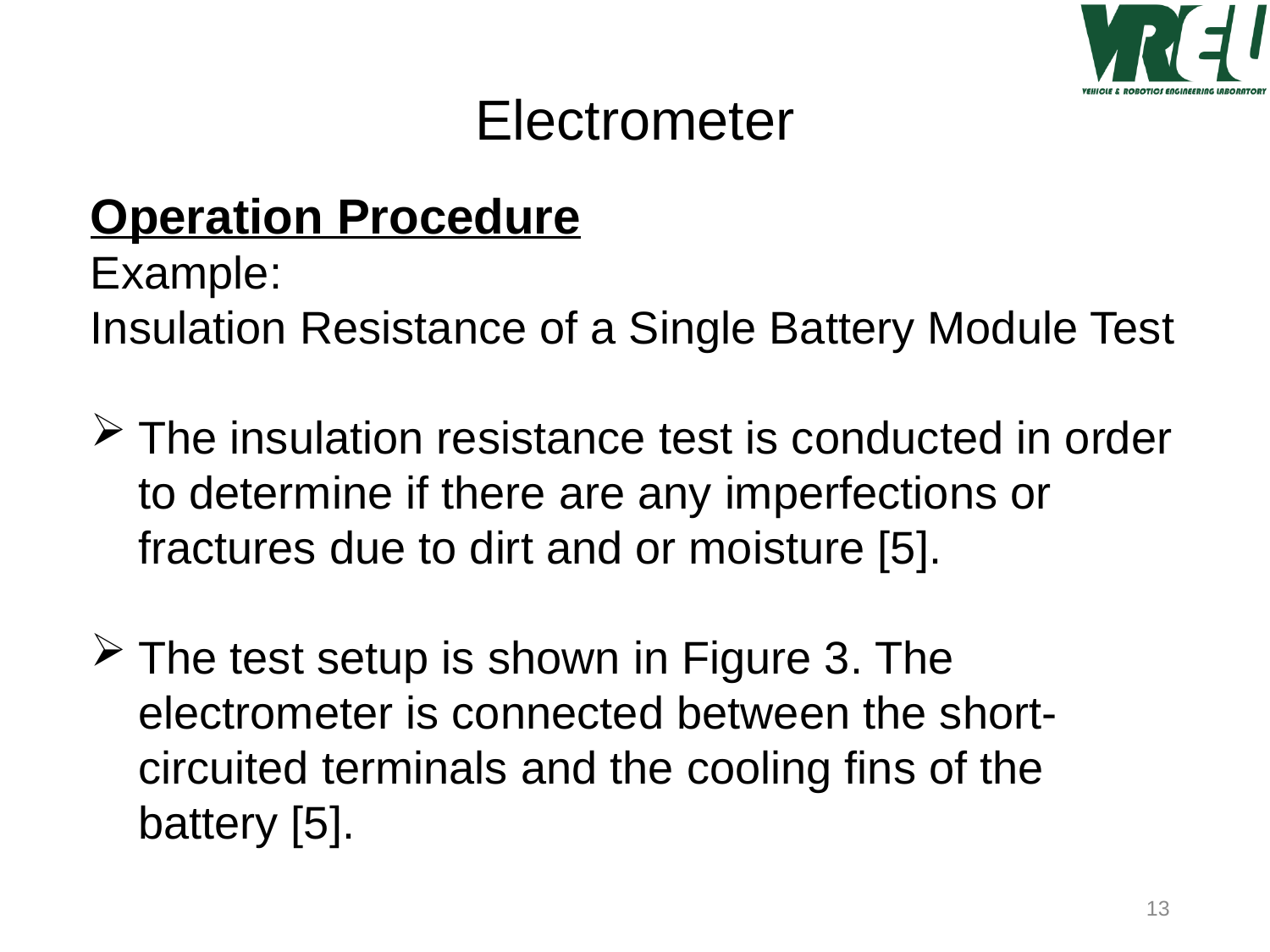

Electrometer
Operation Procedure
Example:
Insulation Resistance of a Single Battery Module Test

The insulation resistance test is conducted in order to determine if there are any imperfections or fractures due to dirt and or moisture [5].

The test setup is shown in Figure 3. The electrometer is connected between the short-circuited terminals and the cooling fins of the battery [5].

13